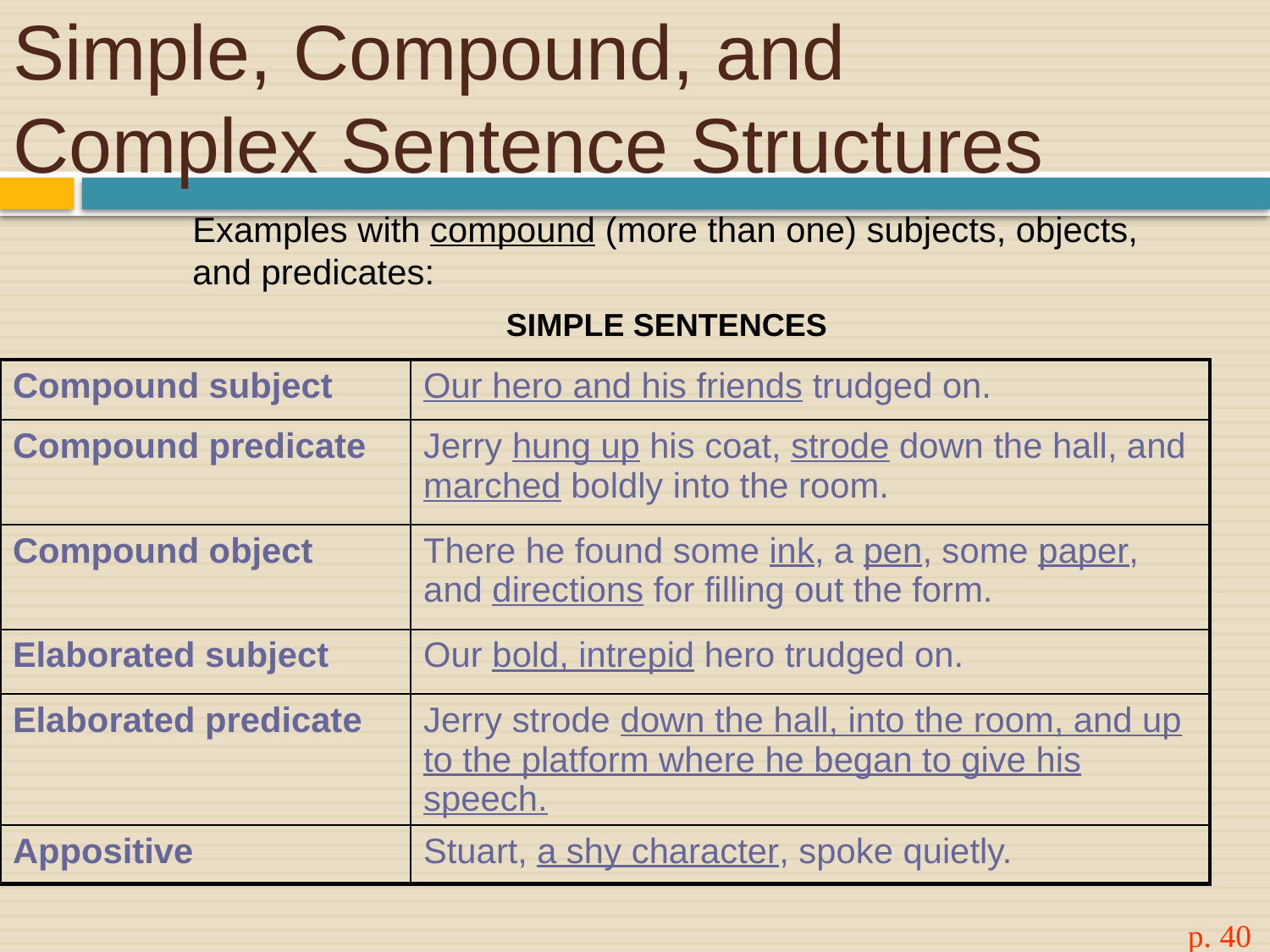

# Simple, Compound, and Complex Sentence Structures
Examples with compound (more than one) subjects, objects, and predicates:
SIMPLE SENTENCES
| Compound subject | Our hero and his friends trudged on. |
| --- | --- |
| Compound predicate | Jerry hung up his coat, strode down the hall, and marched boldly into the room. |
| Compound object | There he found some ink, a pen, some paper, and directions for filling out the form. |
| Elaborated subject | Our bold, intrepid hero trudged on. |
| Elaborated predicate | Jerry strode down the hall, into the room, and up to the platform where he began to give his speech. |
| Appositive | Stuart, a shy character, spoke quietly. |
p. 40